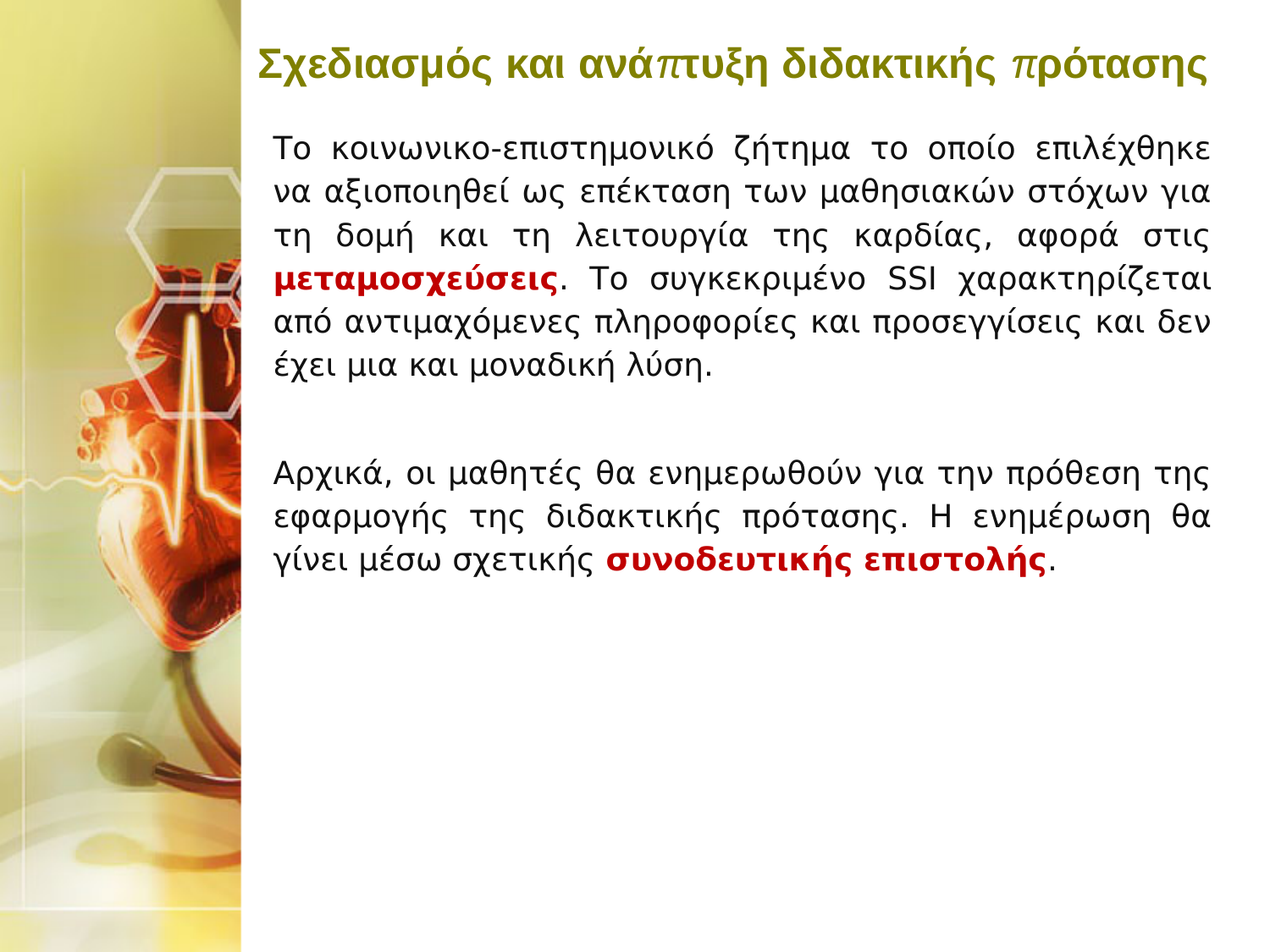

# Σχεδιασμός και ανάπτυξη διδακτικής πρότασης
Το κοινωνικο-επιστημονικό ζήτημα το οποίο επιλέχθηκε να αξιοποιηθεί ως επέκταση των μαθησιακών στόχων για τη δομή και τη λειτουργία της καρδίας, αφορά στις μεταμοσχεύσεις. Το συγκεκριμένο SSI χαρακτηρίζεται από αντιμαχόμενες πληροφορίες και προσεγγίσεις και δεν έχει μια και μοναδική λύση.

Αρχικά, οι μαθητές θα ενημερωθούν για την πρόθεση της εφαρμογής της διδακτικής πρότασης. Η ενημέρωση θα γίνει μέσω σχετικής συνοδευτικής επιστολής.